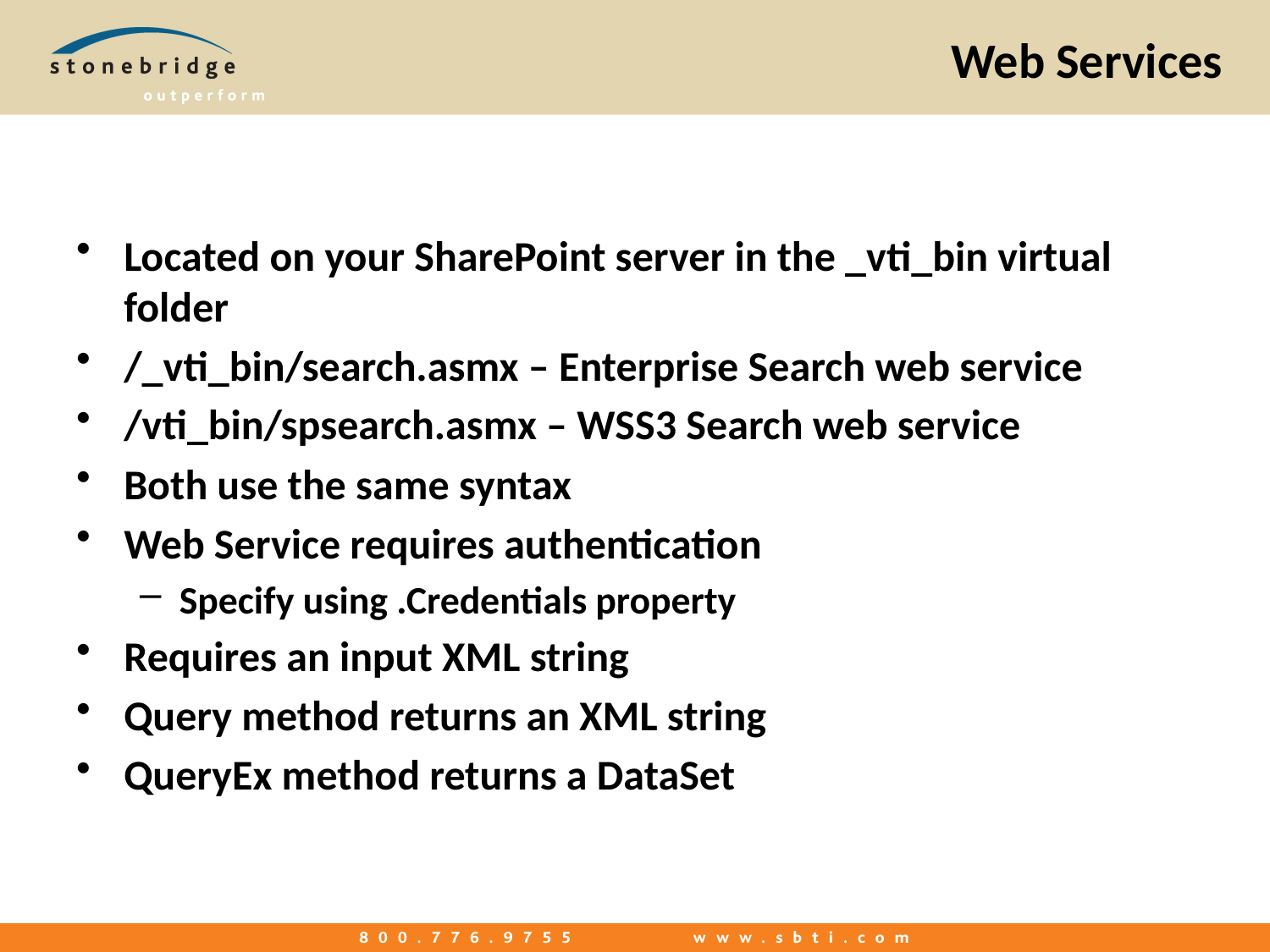

# Web Services
Located on your SharePoint server in the _vti_bin virtual folder
/_vti_bin/search.asmx – Enterprise Search web service
/vti_bin/spsearch.asmx – WSS3 Search web service
Both use the same syntax
Web Service requires authentication
Specify using .Credentials property
Requires an input XML string
Query method returns an XML string
QueryEx method returns a DataSet